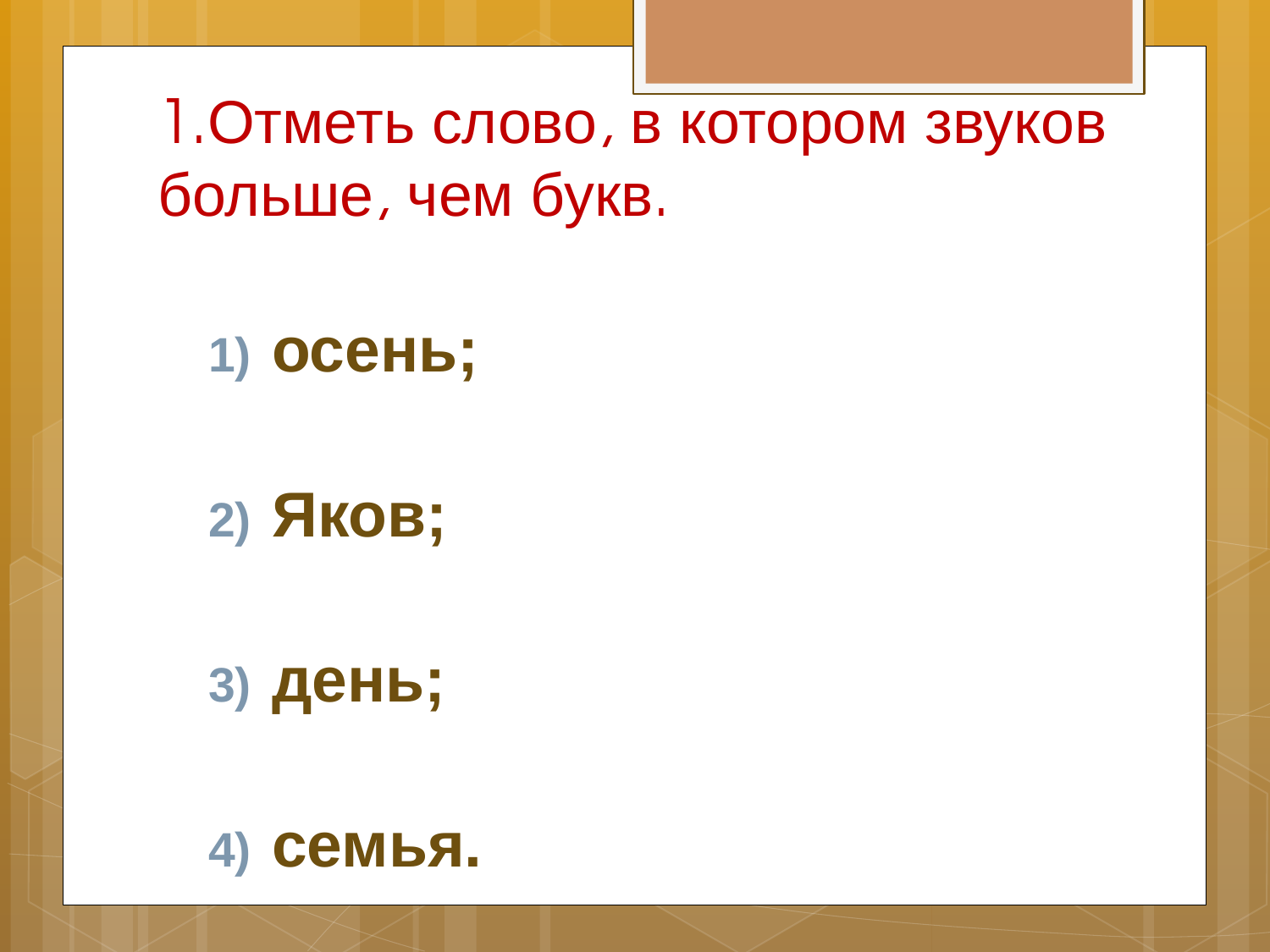

# 1.Отметь слово, в котором звуков больше, чем букв.
осень;
Яков;
день;
семья.